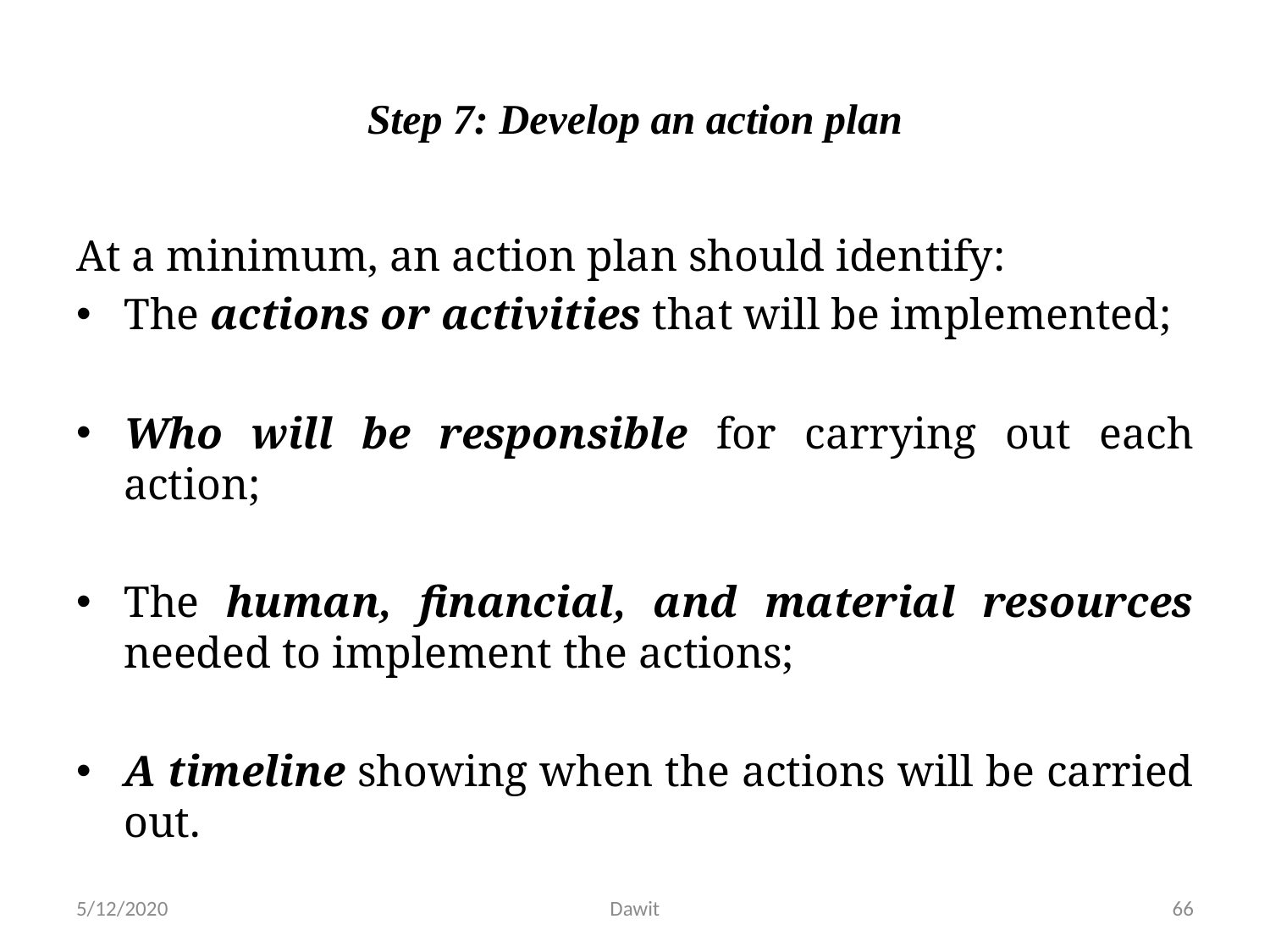

# Step 7: Develop an action plan
At a minimum, an action plan should identify:
The actions or activities that will be implemented;

Who will be responsible for carrying out each action;

The human, financial, and material resources needed to implement the actions;

A timeline showing when the actions will be carried out.

5/12/2020
Dawit
66